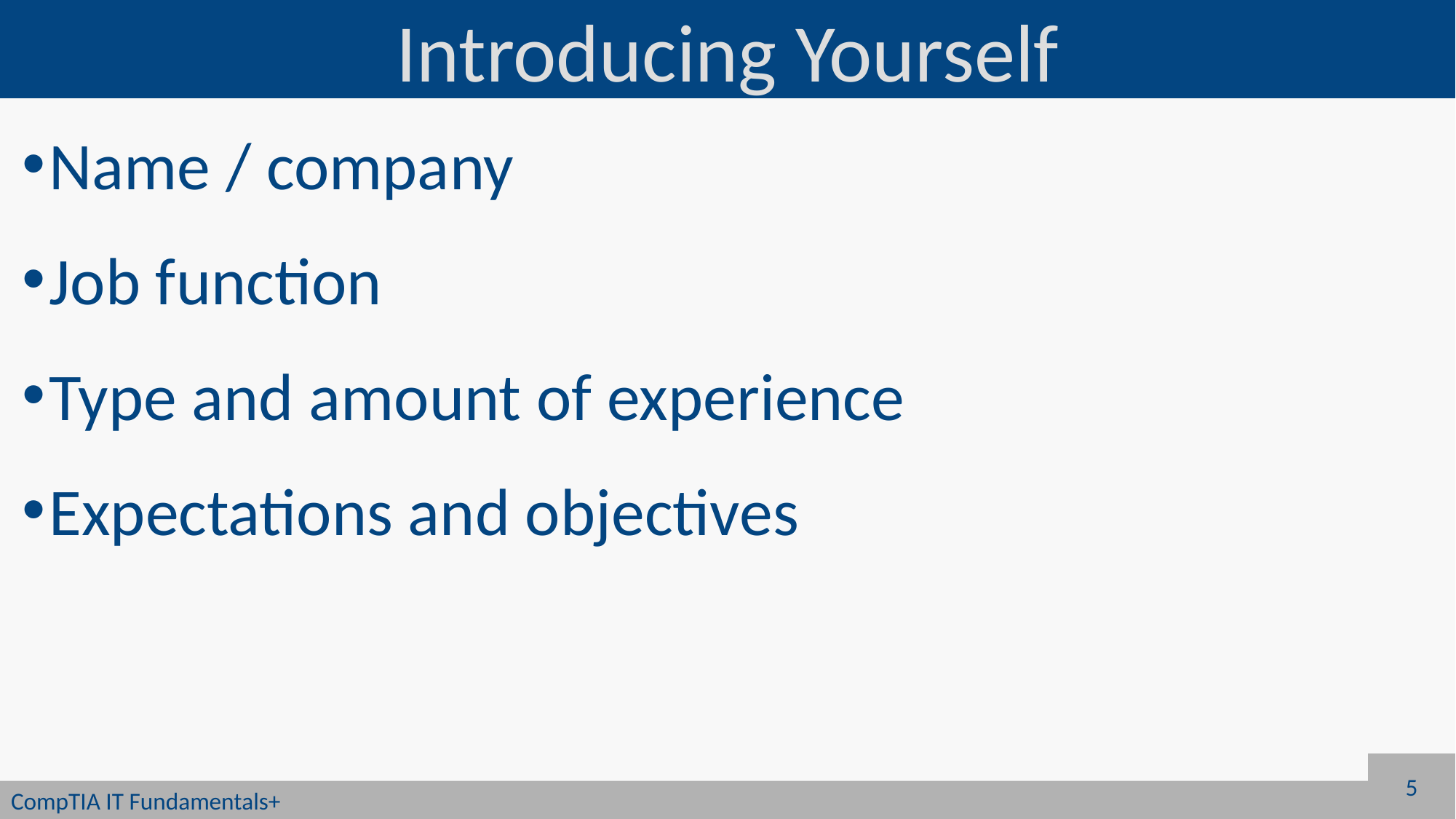

# Introducing Yourself
Name / company
Job function
Type and amount of experience
Expectations and objectives
5
CompTIA IT Fundamentals+